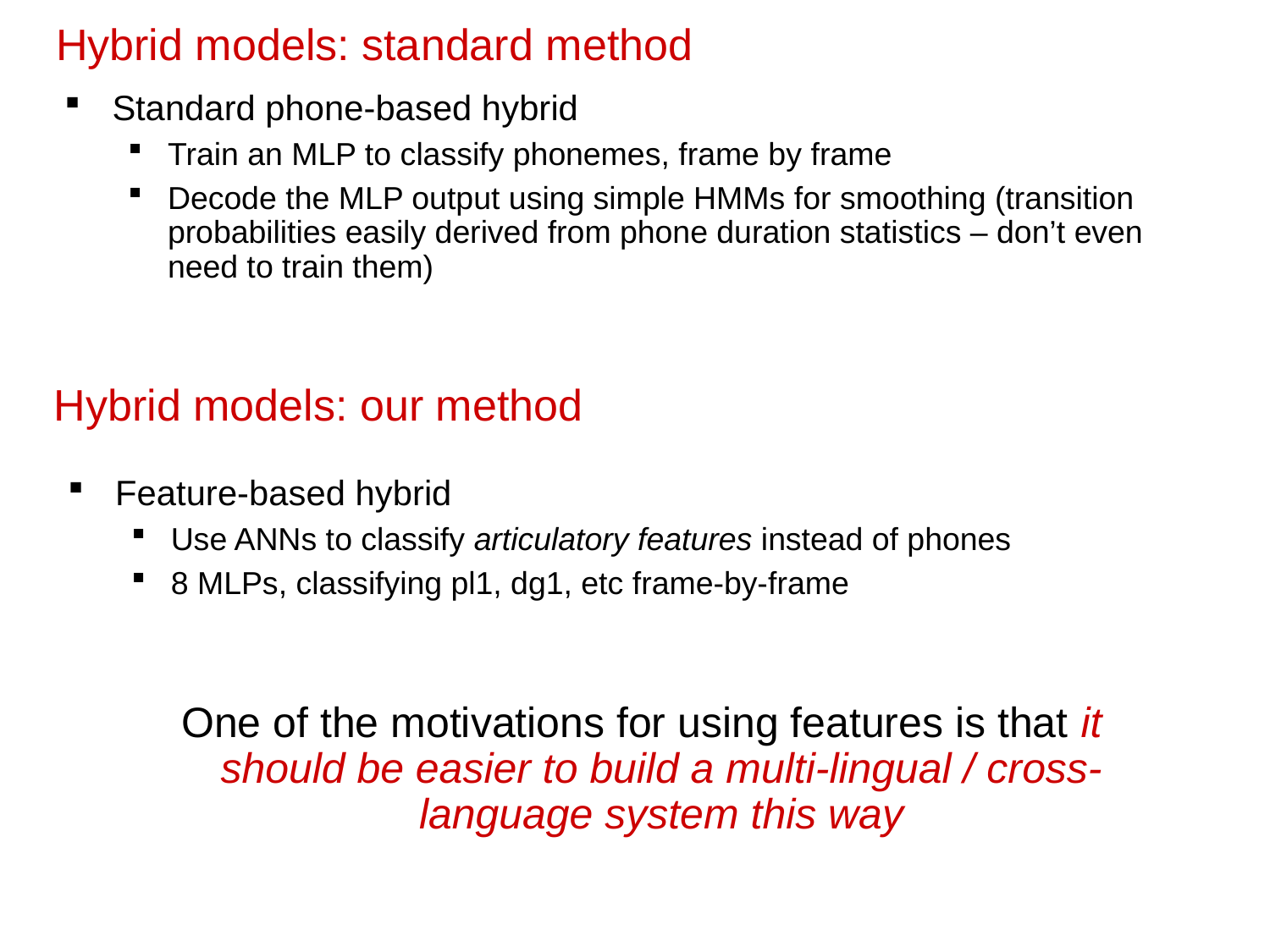

# Hybrid models: standard method
Standard phone-based hybrid
Train an MLP to classify phonemes, frame by frame
Decode the MLP output using simple HMMs for smoothing (transition probabilities easily derived from phone duration statistics – don’t even need to train them)
Hybrid models: our method
Feature-based hybrid
Use ANNs to classify articulatory features instead of phones
8 MLPs, classifying pl1, dg1, etc frame-by-frame

One of the motivations for using features is that it should be easier to build a multi-lingual / cross-language system this way